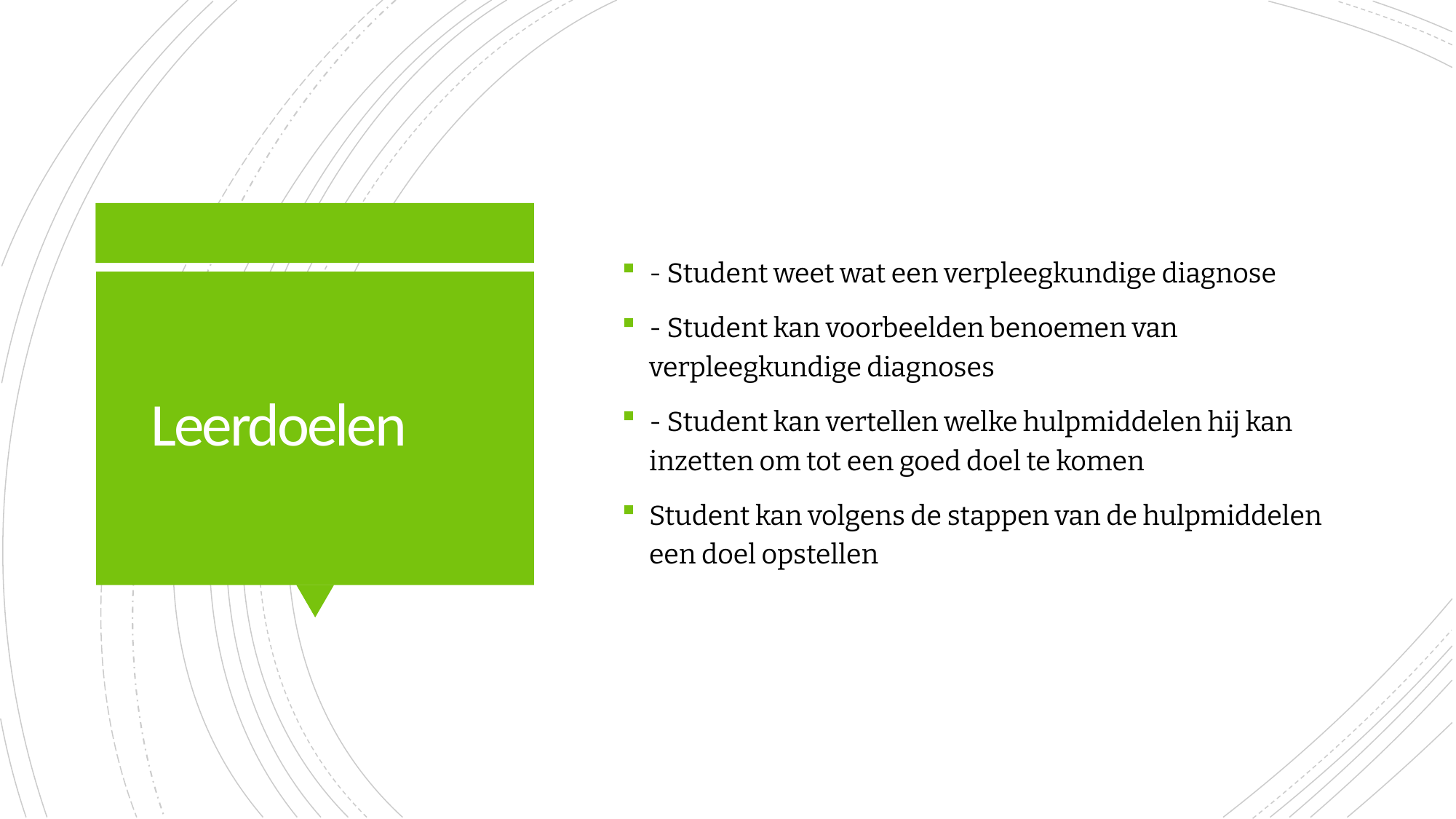

- Student weet wat een verpleegkundige diagnose
- Student kan voorbeelden benoemen van verpleegkundige diagnoses
- Student kan vertellen welke hulpmiddelen hij kan inzetten om tot een goed doel te komen
Student kan volgens de stappen van de hulpmiddelen een doel opstellen
# Leerdoelen